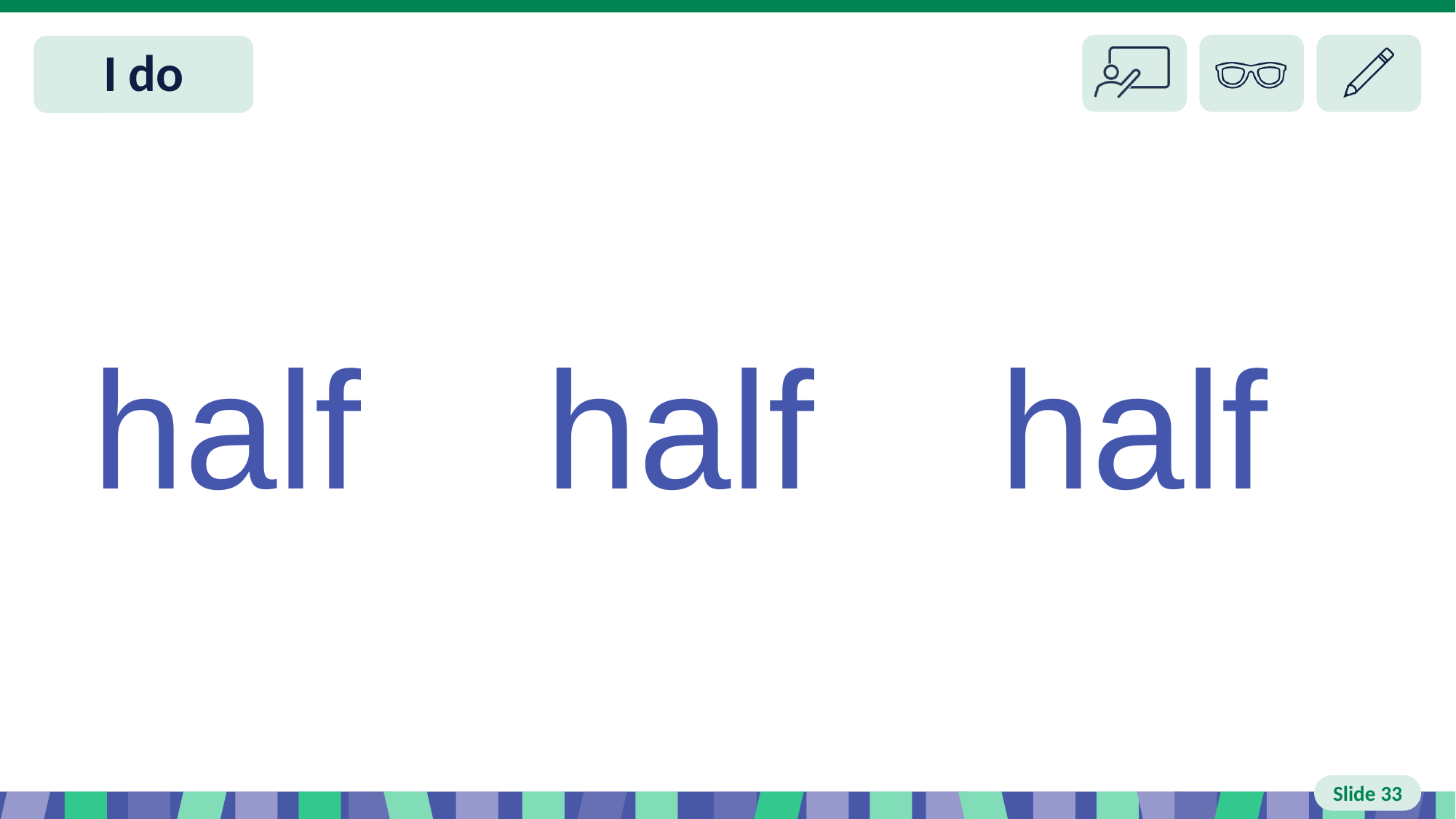

# Slide 33 I do
half    half    half